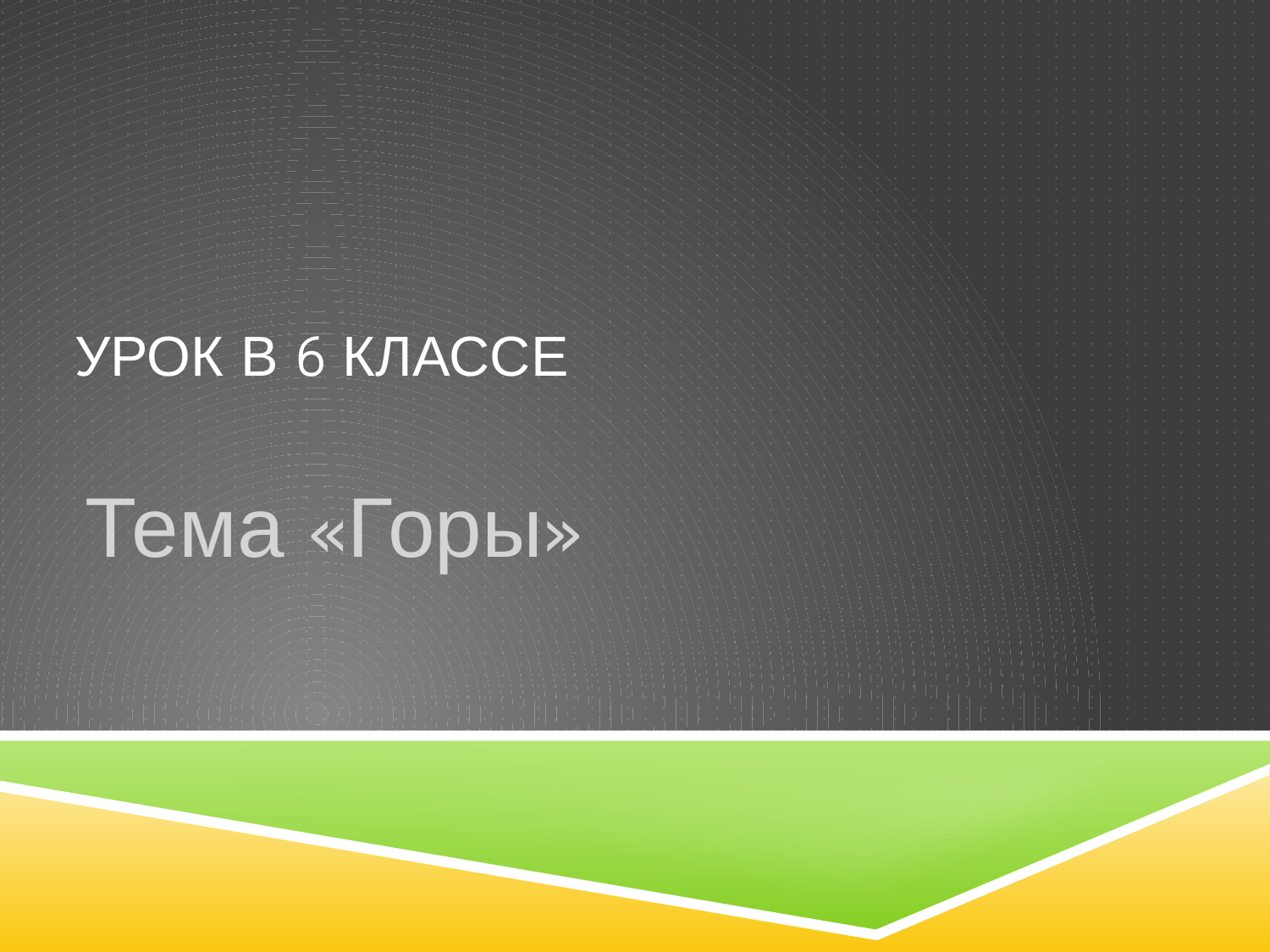

# Урок в 6 классе
Тема «Горы»